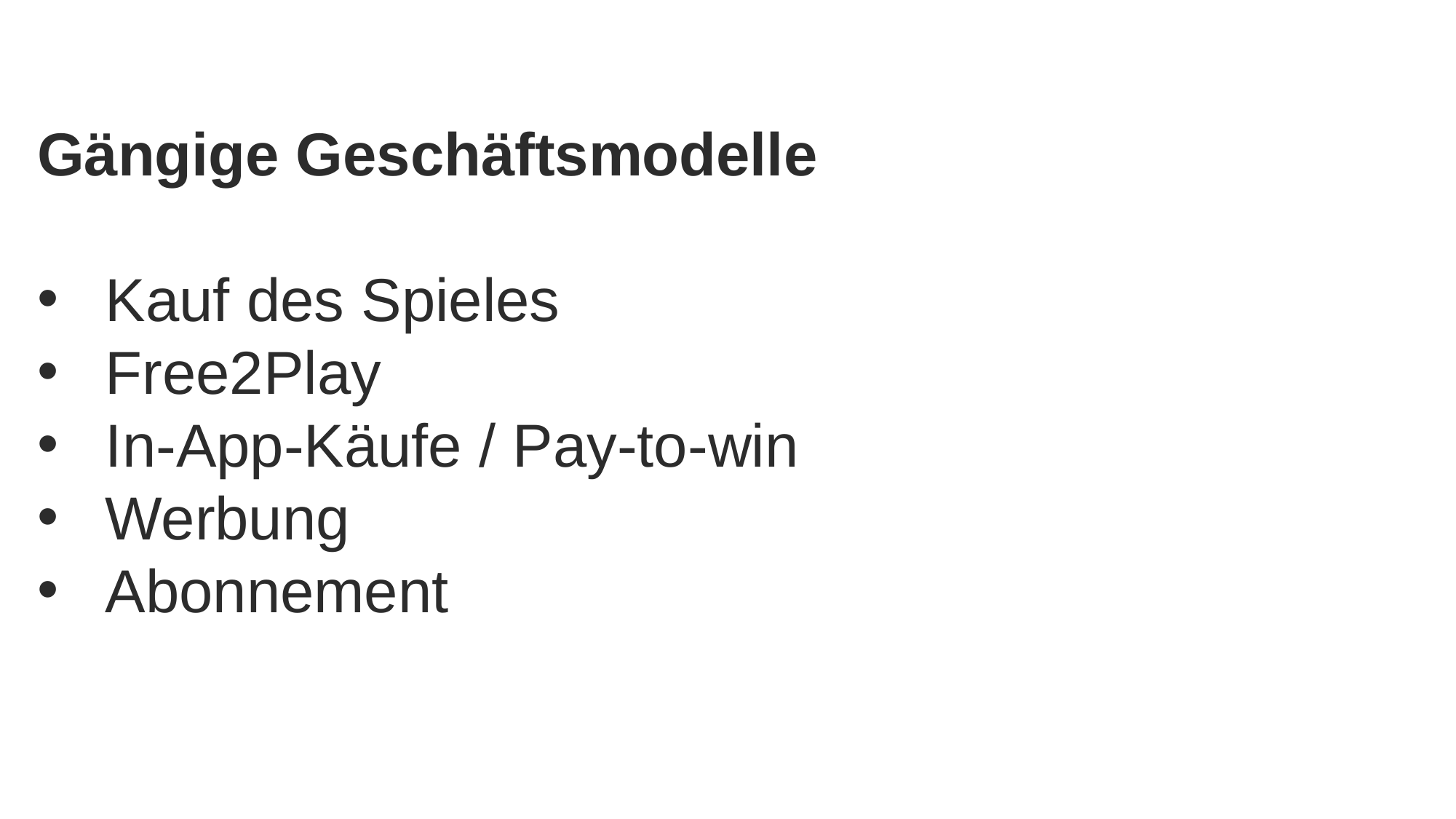

Gängige Geschäftsmodelle

Kauf des Spieles
Free2Play
In-App-Käufe / Pay-to-win
Werbung
Abonnement